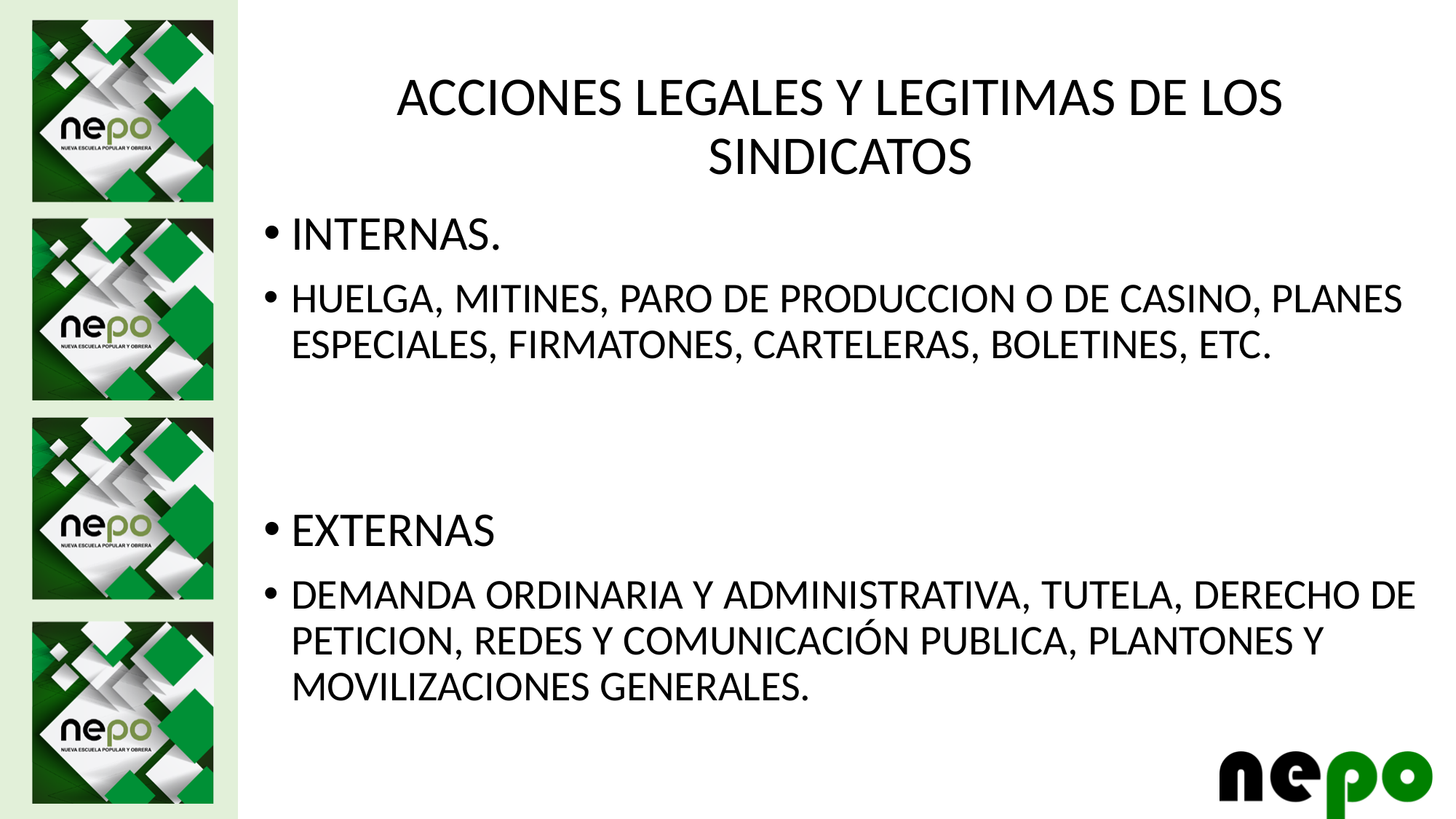

# ACCIONES LEGALES Y LEGITIMAS DE LOS SINDICATOS
INTERNAS.
HUELGA, MITINES, PARO DE PRODUCCION O DE CASINO, PLANES ESPECIALES, FIRMATONES, CARTELERAS, BOLETINES, ETC.

EXTERNAS
DEMANDA ORDINARIA Y ADMINISTRATIVA, TUTELA, DERECHO DE PETICION, REDES Y COMUNICACIÓN PUBLICA, PLANTONES Y MOVILIZACIONES GENERALES.